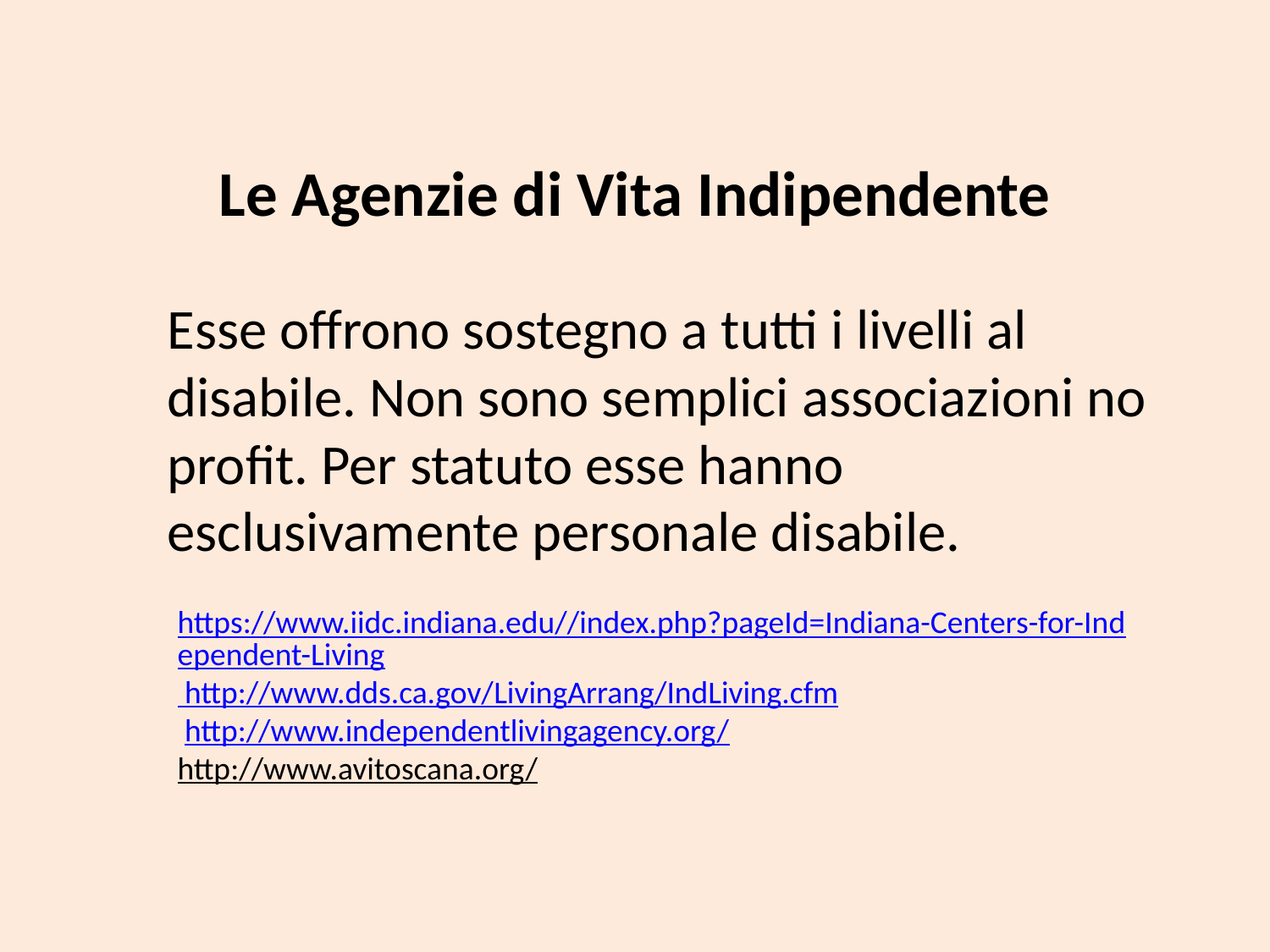

Le Agenzie di Vita Indipendente
Esse offrono sostegno a tutti i livelli al disabile. Non sono semplici associazioni no profit. Per statuto esse hanno esclusivamente personale disabile.
https://www.iidc.indiana.edu//index.php?pageId=Indiana-Centers-for-Independent-Living
 http://www.dds.ca.gov/LivingArrang/IndLiving.cfm
 http://www.independentlivingagency.org/
http://www.avitoscana.org/